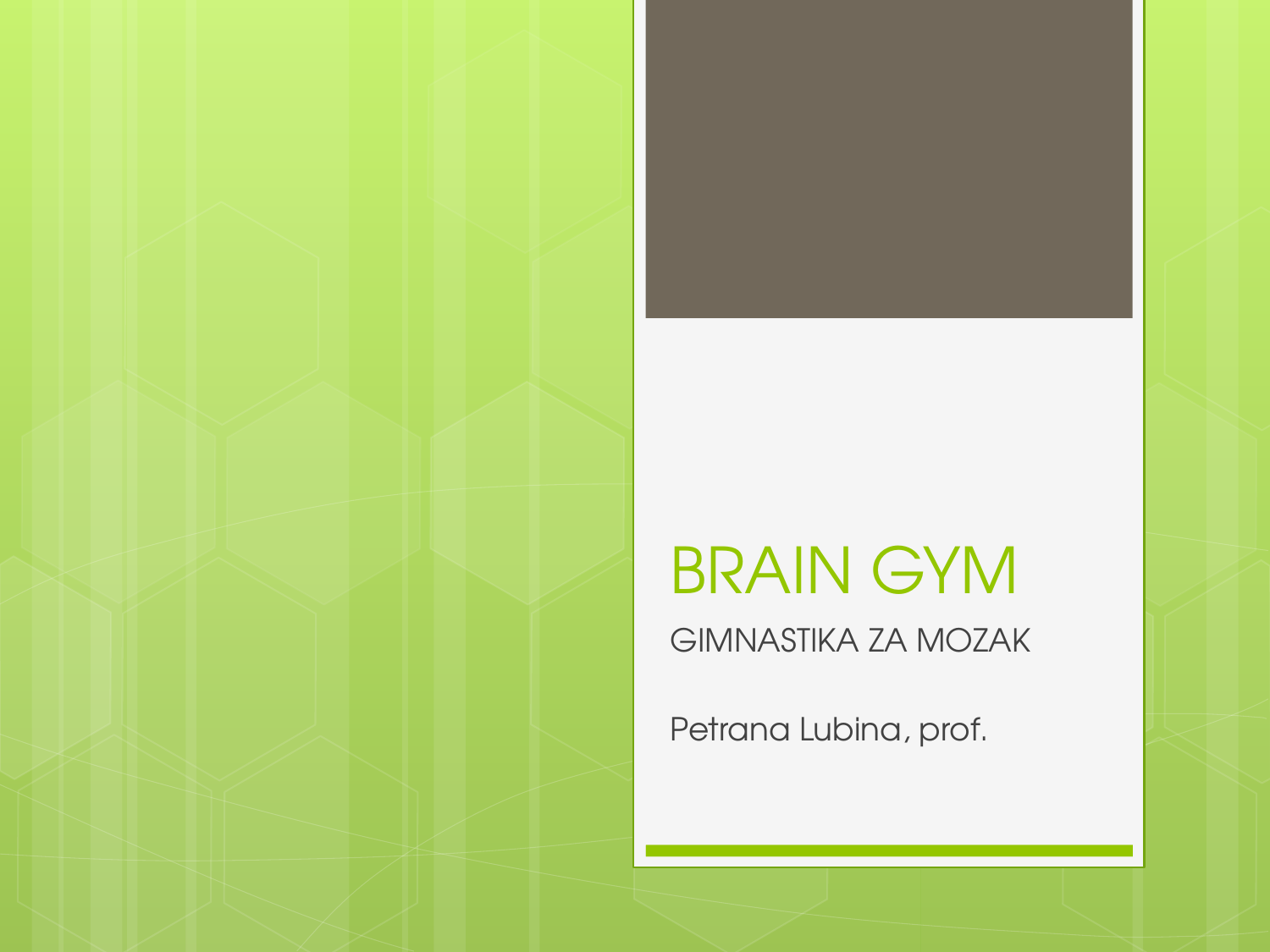

# BRAIN GYM
GIMNASTIKA ZA MOZAK

Petrana Lubina, prof.